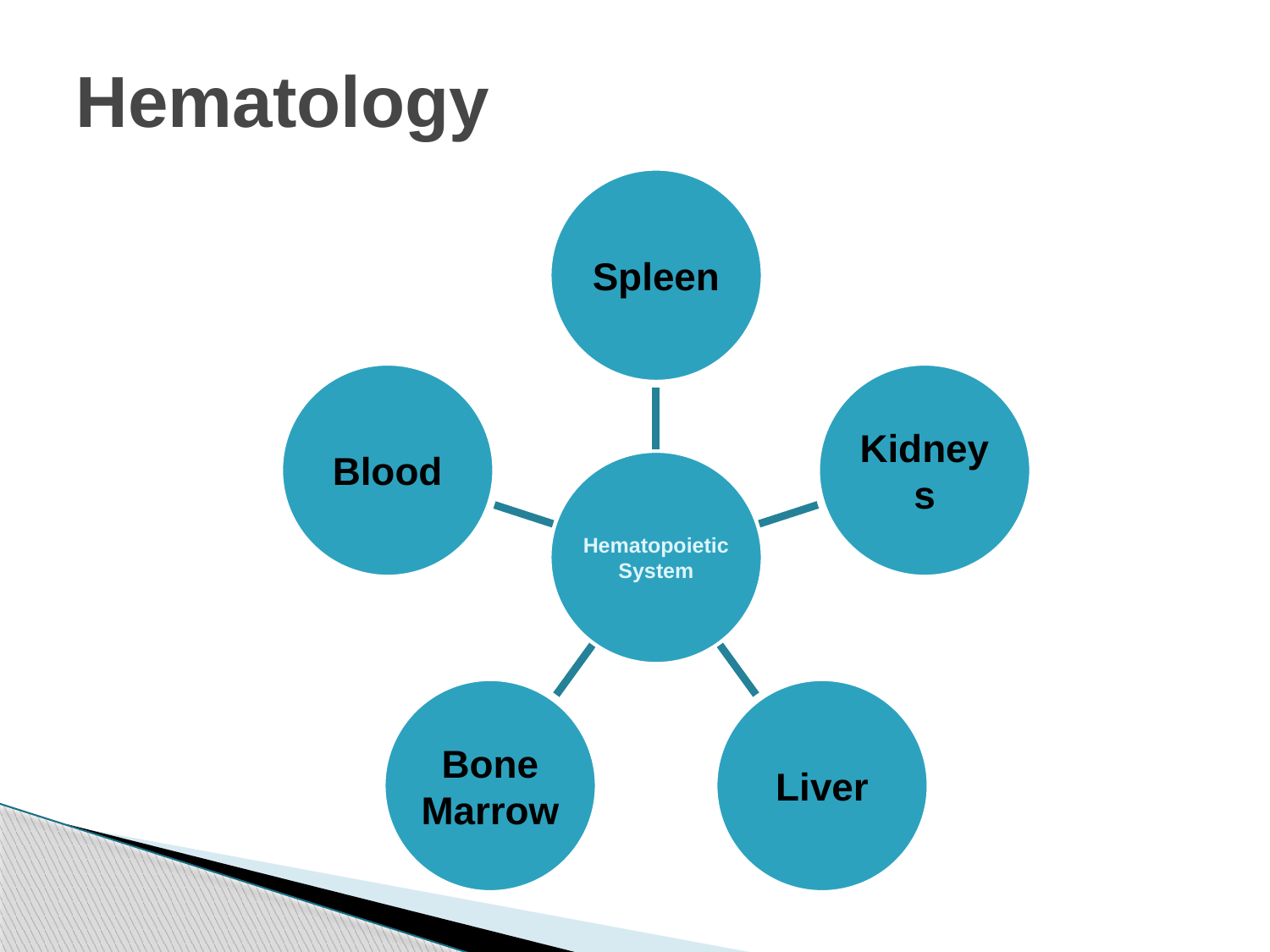

# Hematology
Hematopoietic
System

Spleen

Kidneys

Liver

Bone
Marrow

Blood